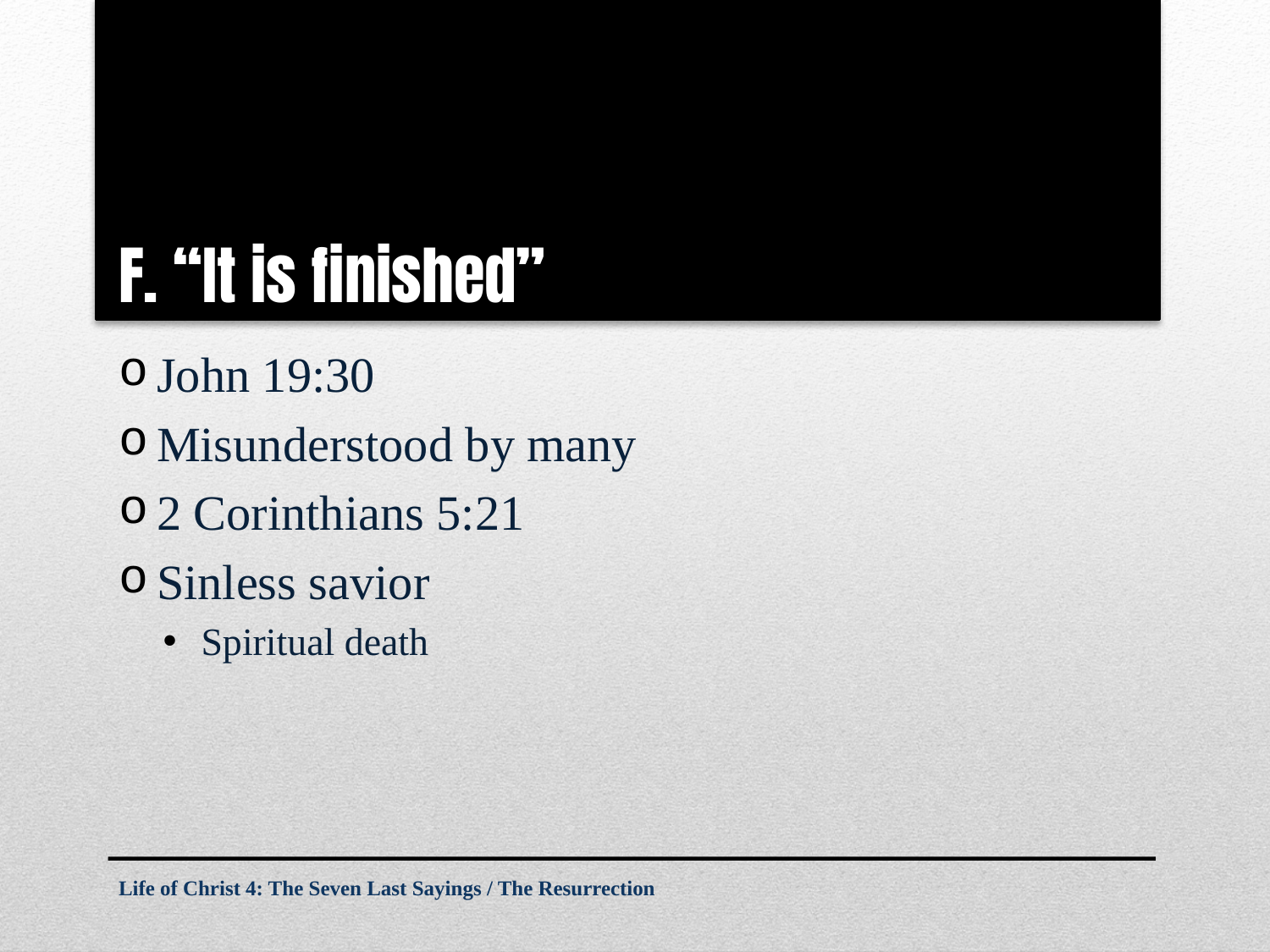

# F. “It is finished”
John 19:30
Misunderstood by many
2 Corinthians 5:21
Sinless savior
Spiritual death

Life of Christ 4: The Seven Last Sayings / The Resurrection